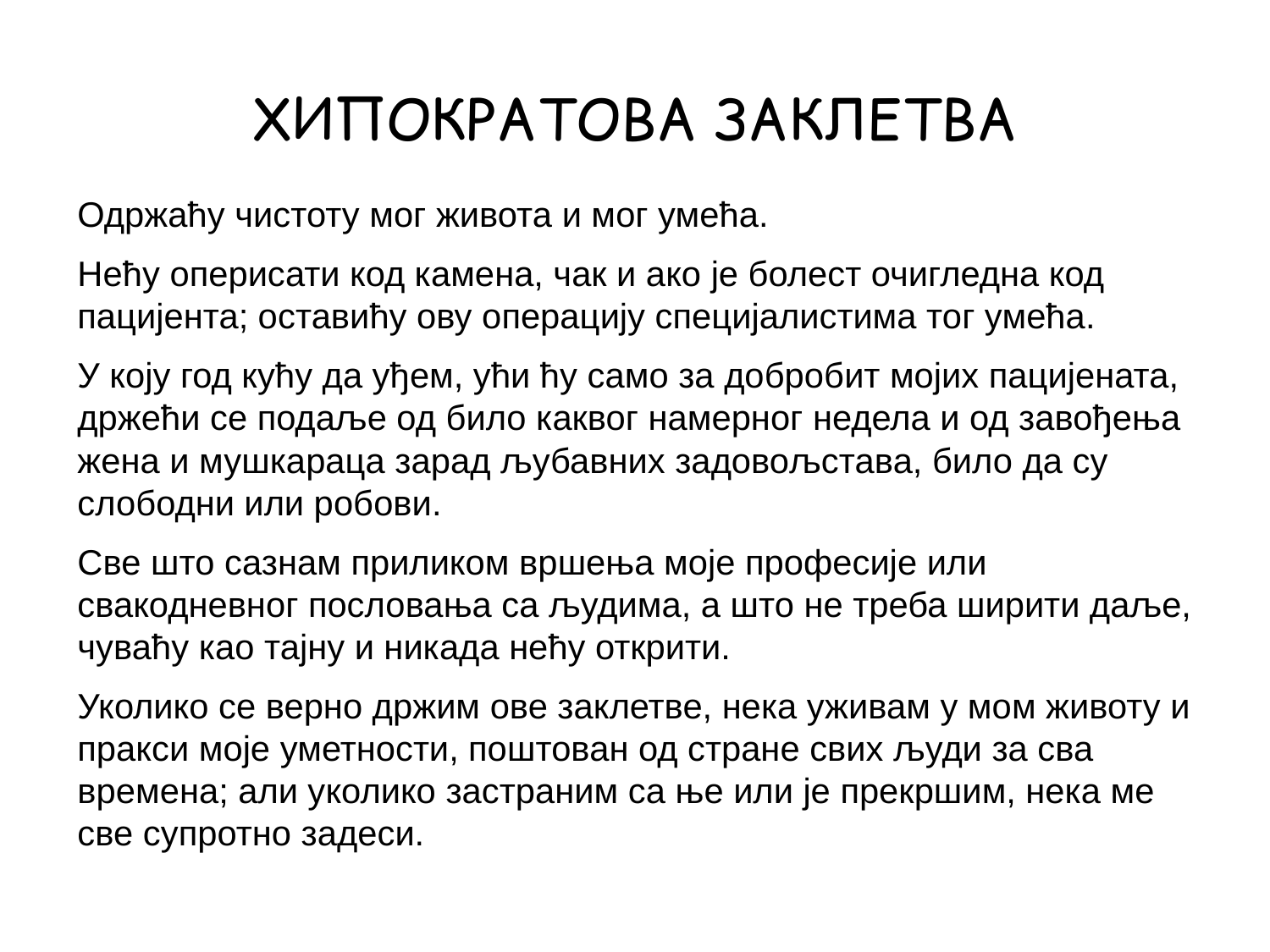

# ХИПОКРАТОВА ЗАКЛЕТВА
Одржаћу чистоту мог живота и мог умећа.

Нећу оперисати код камена, чак и ако је болест очигледна код пацијента; оставићу ову операцију специјалистима тог умећа.

У коју год кућу да уђем, ући ћу само за добробит мојих пацијената, држећи се подаље од било каквог намерног недела и од завођења жена и мушкараца зарад љубавних задовољстава, било да су слободни или робови.

Све што сазнам приликом вршења моје професије или свакодневног пословања са људима, а што не треба ширити даље, чуваћу као тајну и никада нећу открити.

Уколико се верно држим ове заклетве, нека уживам у мом животу и пракси моје уметности, поштован од стране свих људи за сва времена; али уколико застраним са ње или је прекршим, нека ме све супротно задеси.